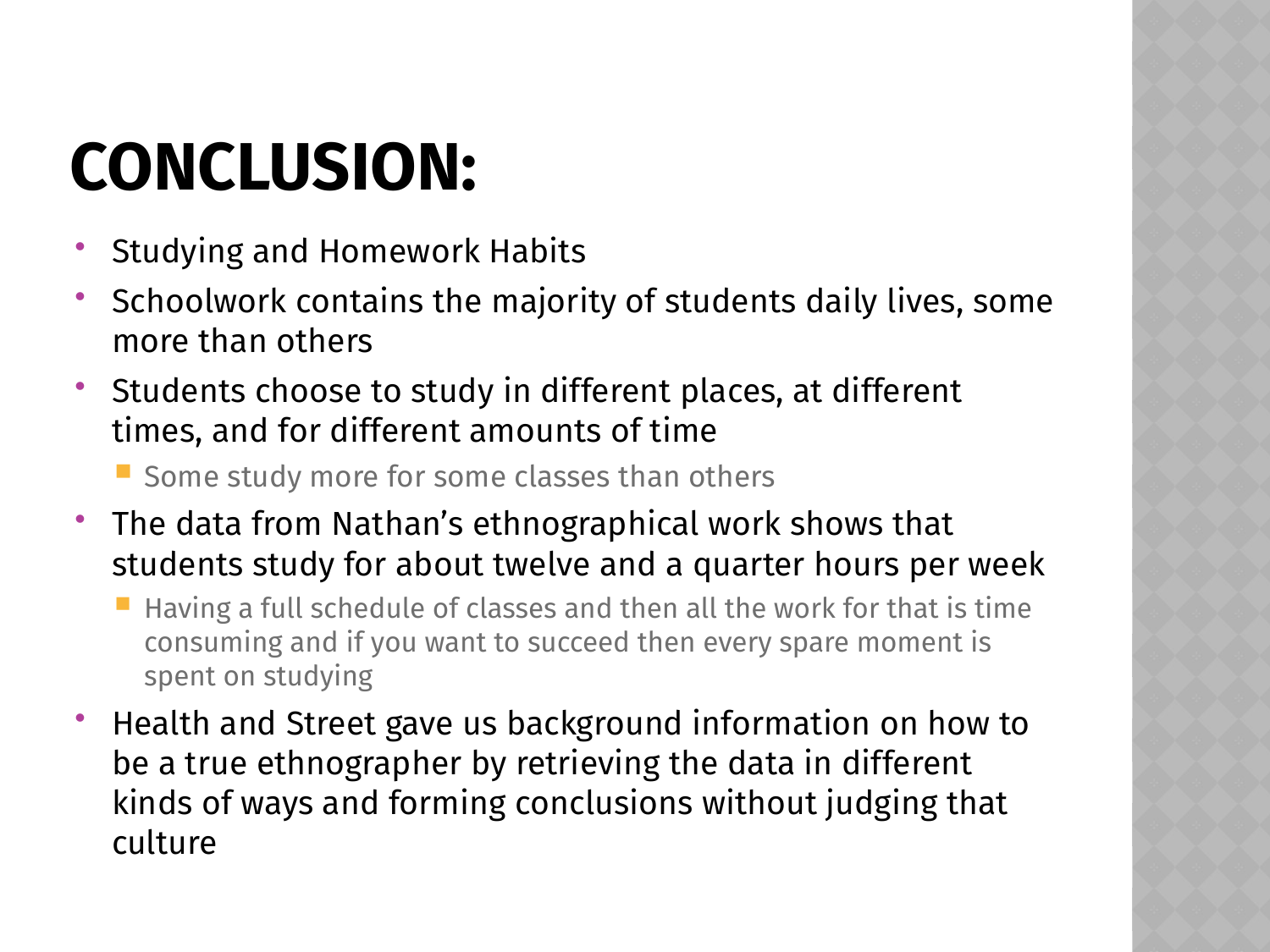

# Conclusion:
Studying and Homework Habits
Schoolwork contains the majority of students daily lives, some more than others
Students choose to study in different places, at different times, and for different amounts of time
Some study more for some classes than others
The data from Nathan’s ethnographical work shows that students study for about twelve and a quarter hours per week
Having a full schedule of classes and then all the work for that is time consuming and if you want to succeed then every spare moment is spent on studying
Health and Street gave us background information on how to be a true ethnographer by retrieving the data in different kinds of ways and forming conclusions without judging that culture